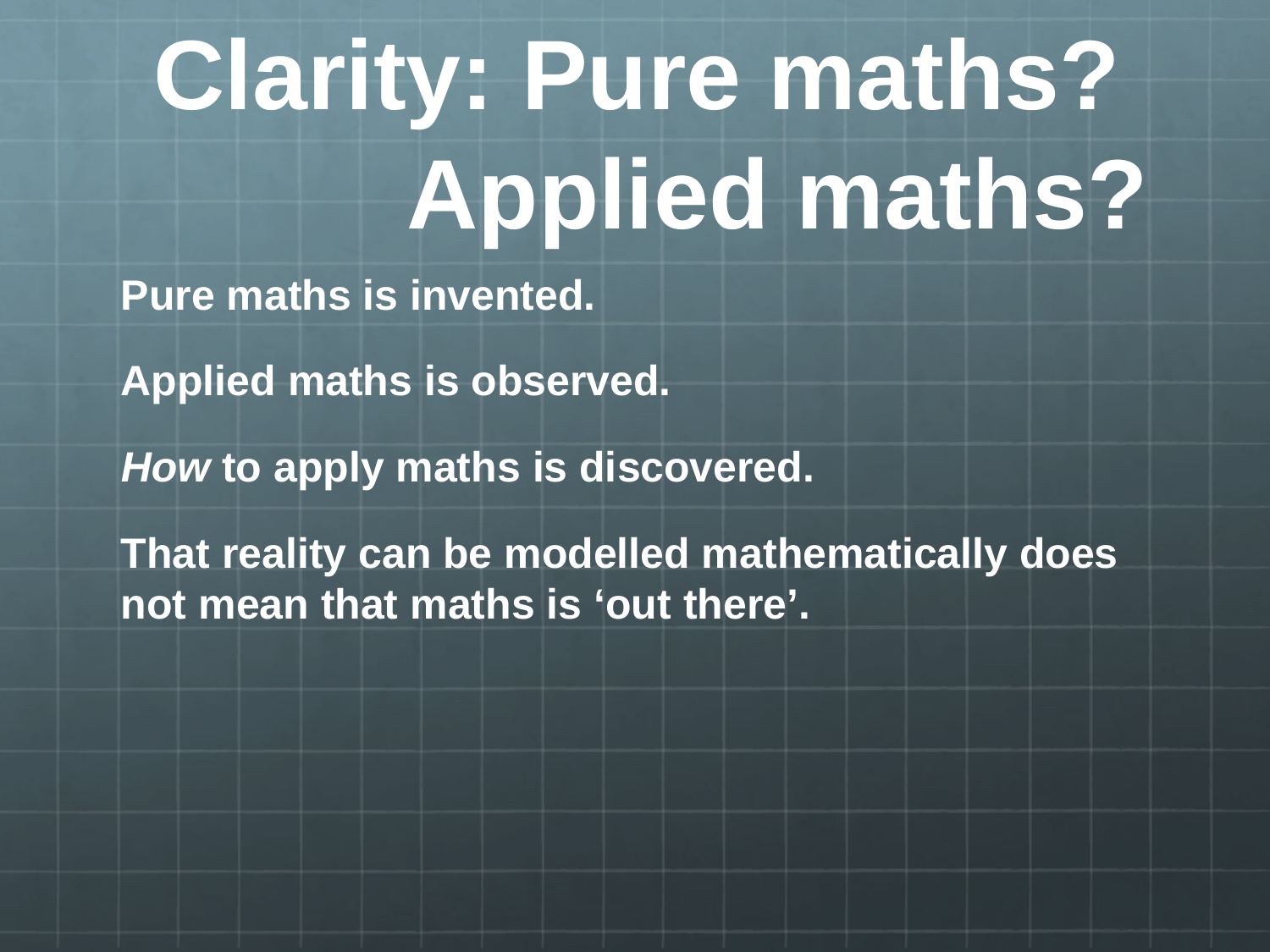

# Clarity: Pure maths?  Applied maths?
Pure maths is invented.
Applied maths is observed.
How to apply maths is discovered.
That reality can be modelled mathematically does not mean that maths is ‘out there’.